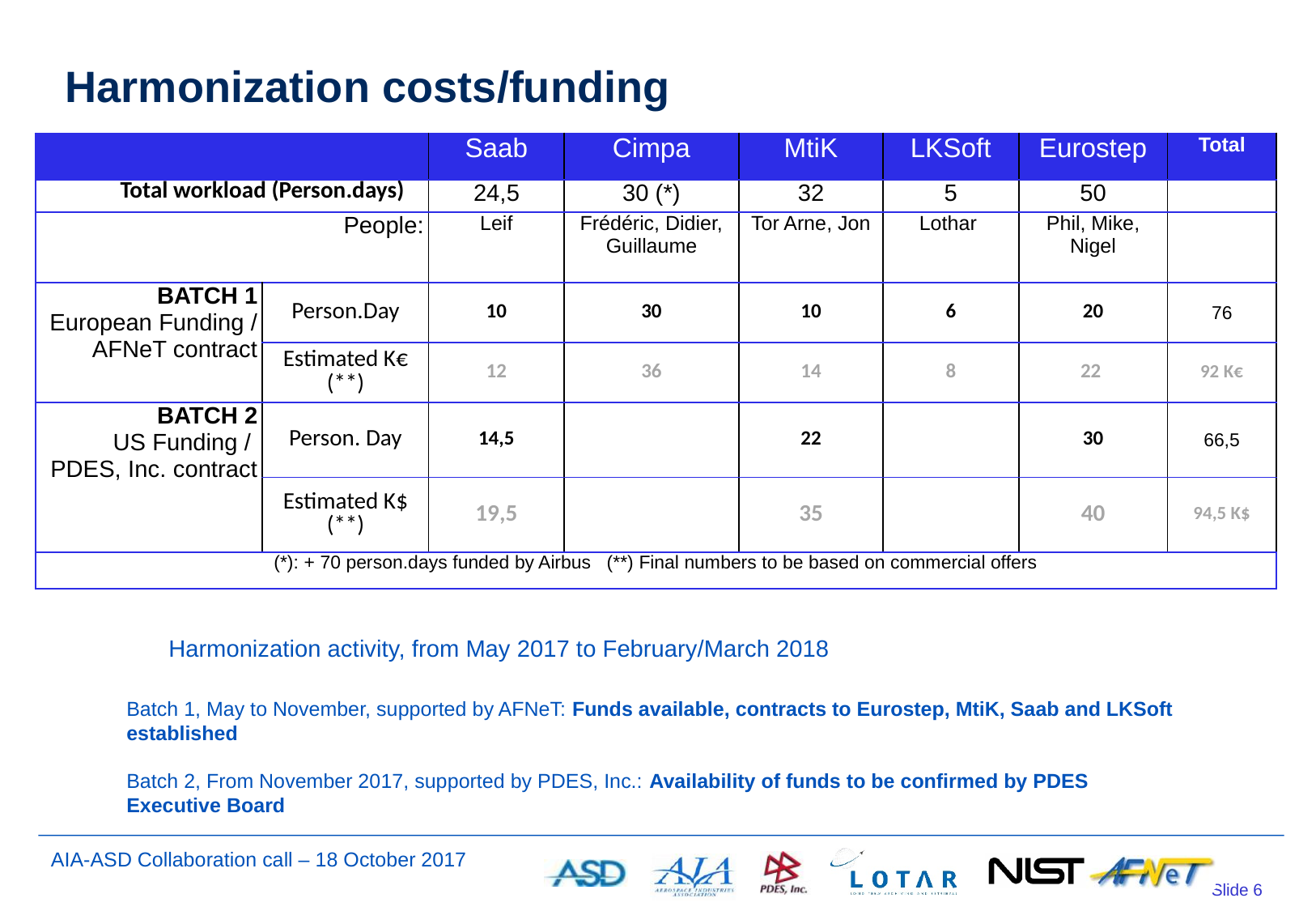

# Harmonization costs/funding
|  |  | Saab | Cimpa | MtiK | LKSoft | Eurostep | Total |
| --- | --- | --- | --- | --- | --- | --- | --- |
| Total workload (Person.days) |  | 24,5 | 30 (\*) | 32 | 5 | 50 |  |
| People: |  | Leif | Frédéric, Didier, Guillaume | Tor Arne, Jon | Lothar | Phil, Mike, Nigel |  |
| BATCH 1 European Funding / AFNeT contract | Person.Day | 10 | 30 | 10 | 6 | 20 | 76 |
|  | Estimated K€ (\*\*) | 12 | 36 | 14 | 8 | 22 | 92 K€ |
| BATCH 2 US Funding / PDES, Inc. contract | Person. Day | 14,5 |  | 22 |  | 30 | 66,5 |
|  | Estimated K$ (\*\*) | 19,5 |  | 35 |  | 40 | 94,5 K$ |
| (\*): + 70 person.days funded by Airbus (\*\*) Final numbers to be based on commercial offers |  |  |  |  |  |  |  |
Harmonization activity, from May 2017 to February/March 2018
Batch 1, May to November, supported by AFNeT: Funds available, contracts to Eurostep, MtiK, Saab and LKSoft established

Batch 2, From November 2017, supported by PDES, Inc.: Availability of funds to be confirmed by PDES Executive Board